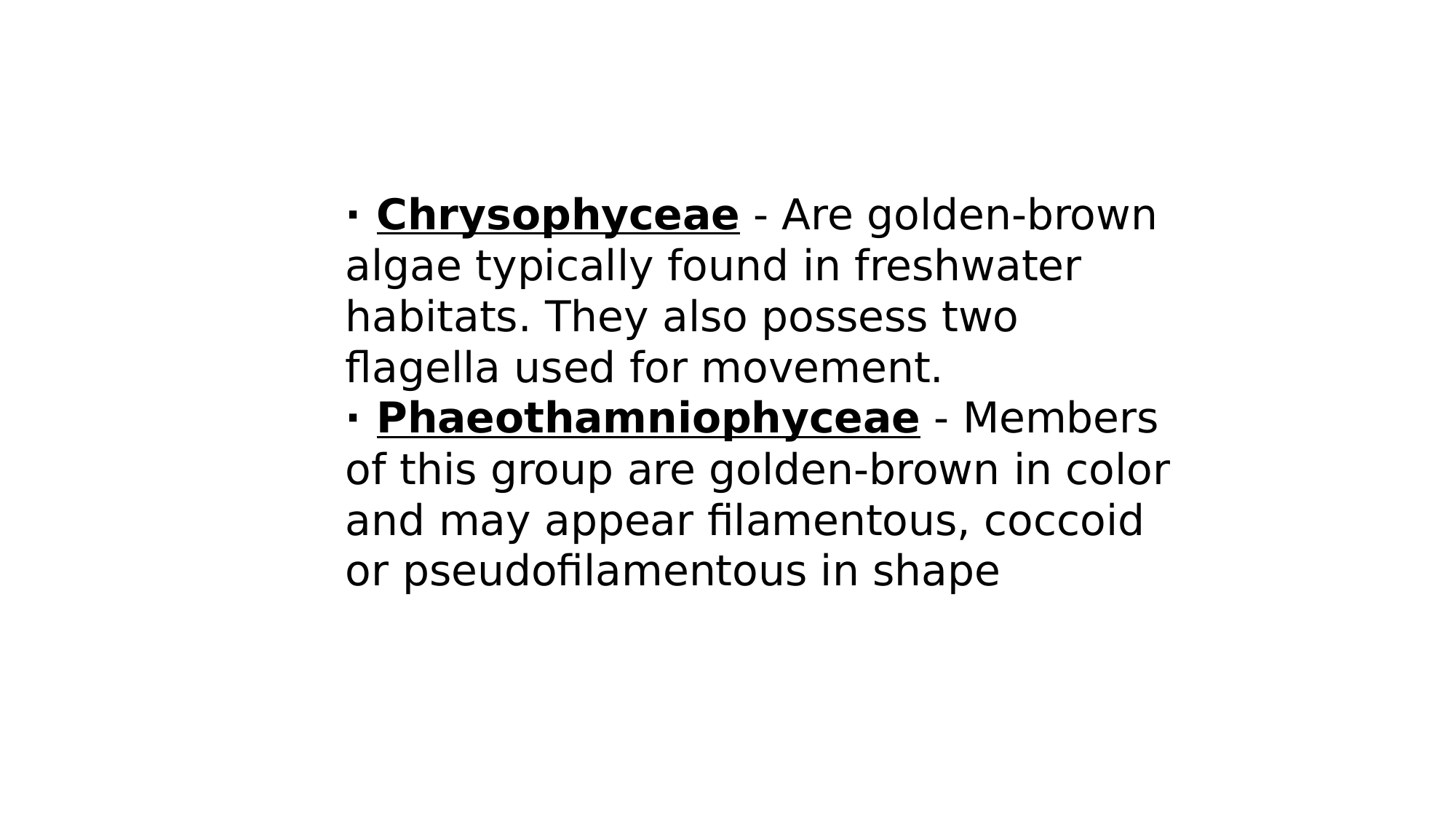

· Chrysophyceae - Are golden-brown algae typically found in freshwater habitats. They also possess two flagella used for movement.
· Phaeothamniophyceae - Members of this group are golden-brown in color and may appear filamentous, coccoid or pseudofilamentous in shape